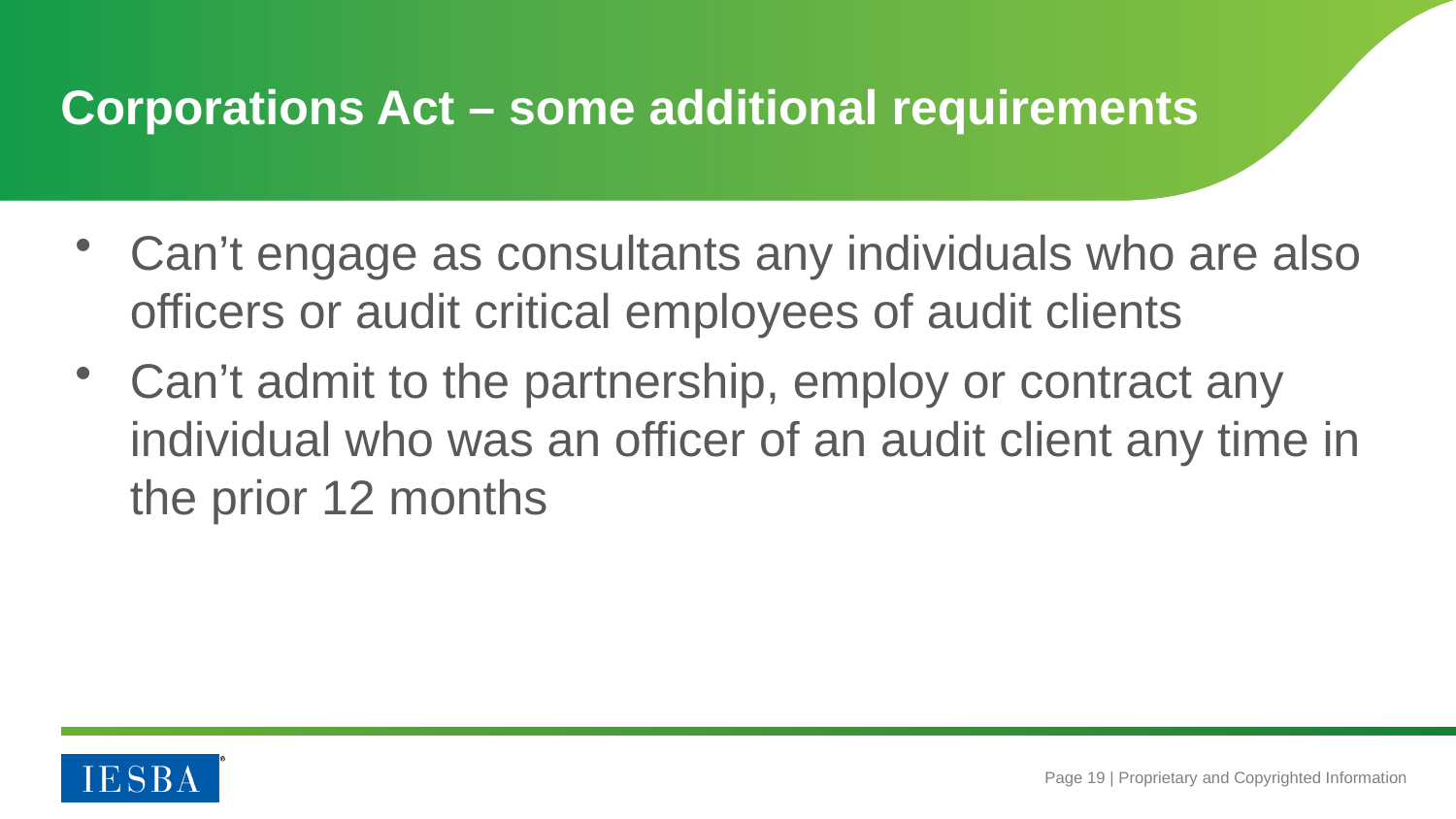

# Corporations Act – some additional requirements
Can’t engage as consultants any individuals who are also officers or audit critical employees of audit clients
Can’t admit to the partnership, employ or contract any individual who was an officer of an audit client any time in the prior 12 months